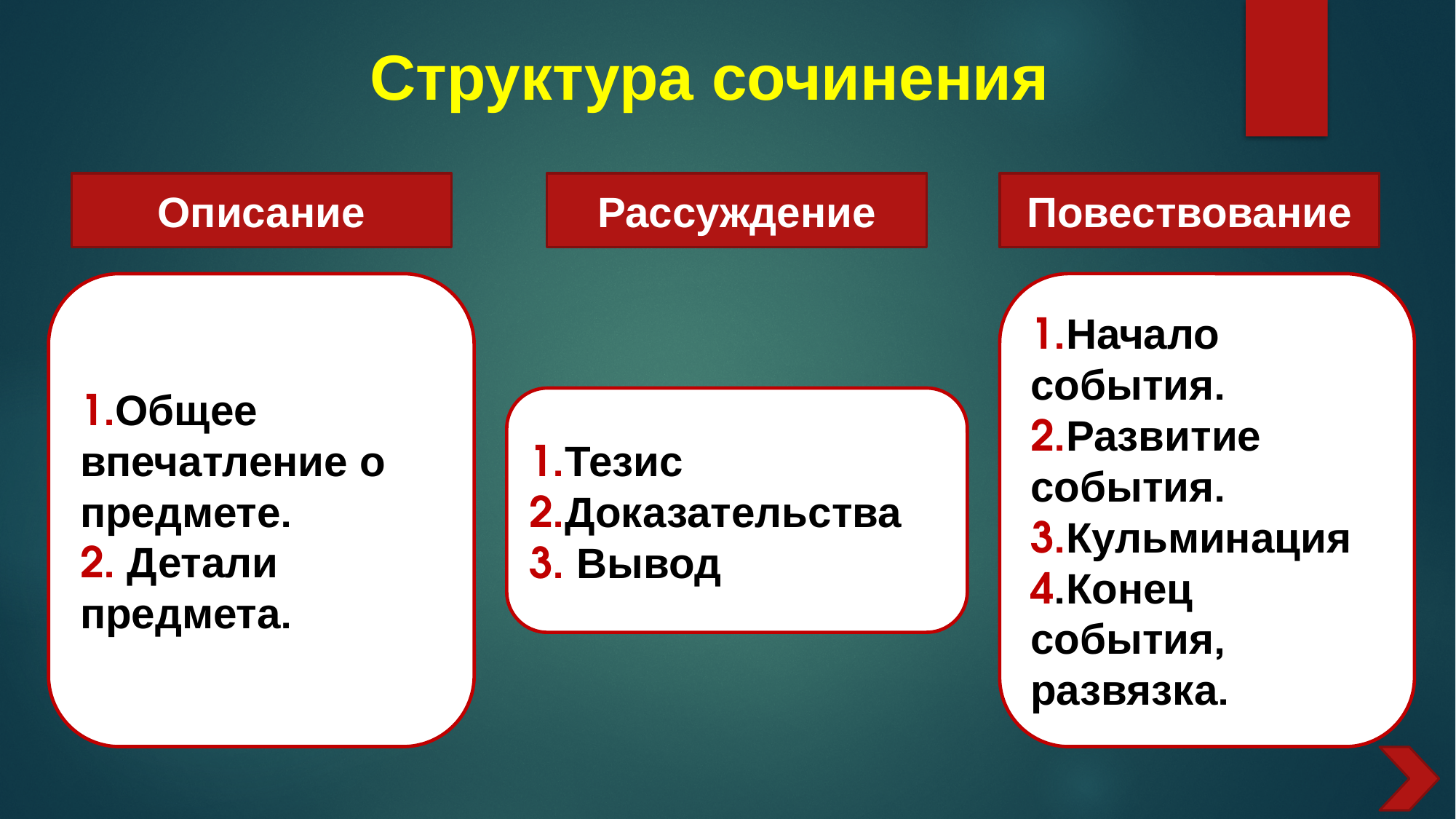

# Структура сочинения
Описание
Рассуждение
Повествование
1.Общее впечатление о предмете.
2. Детали предмета.
1.Начало события.
2.Развитие события.
3.Кульминация
4.Конец события, развязка.
1.Тезис
2.Доказательства
3. Вывод